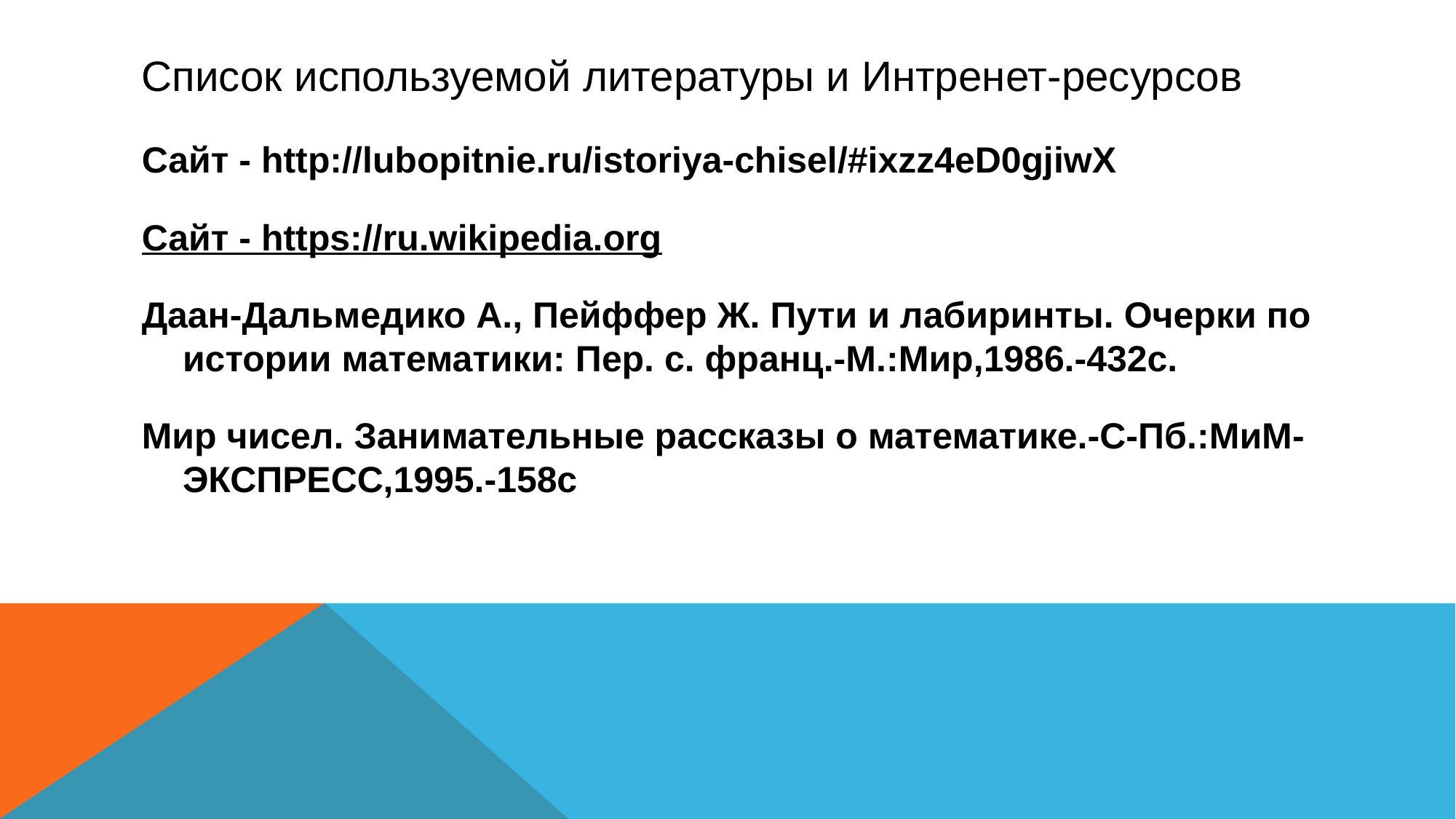

Список используемой литературы и Интренет-ресурсов
Сайт - http://lubopitnie.ru/istoriya-chisel/#ixzz4eD0gjiwX
Сайт - https://ru.wikipedia.org
Даан-Дальмедико А., Пейффер Ж. Пути и лабиринты. Очерки по истории математики: Пер. с. франц.-М.:Мир,1986.-432с.
Мир чисел. Занимательные рассказы о математике.-С-Пб.:МиМ-ЭКСПРЕСС,1995.-158с